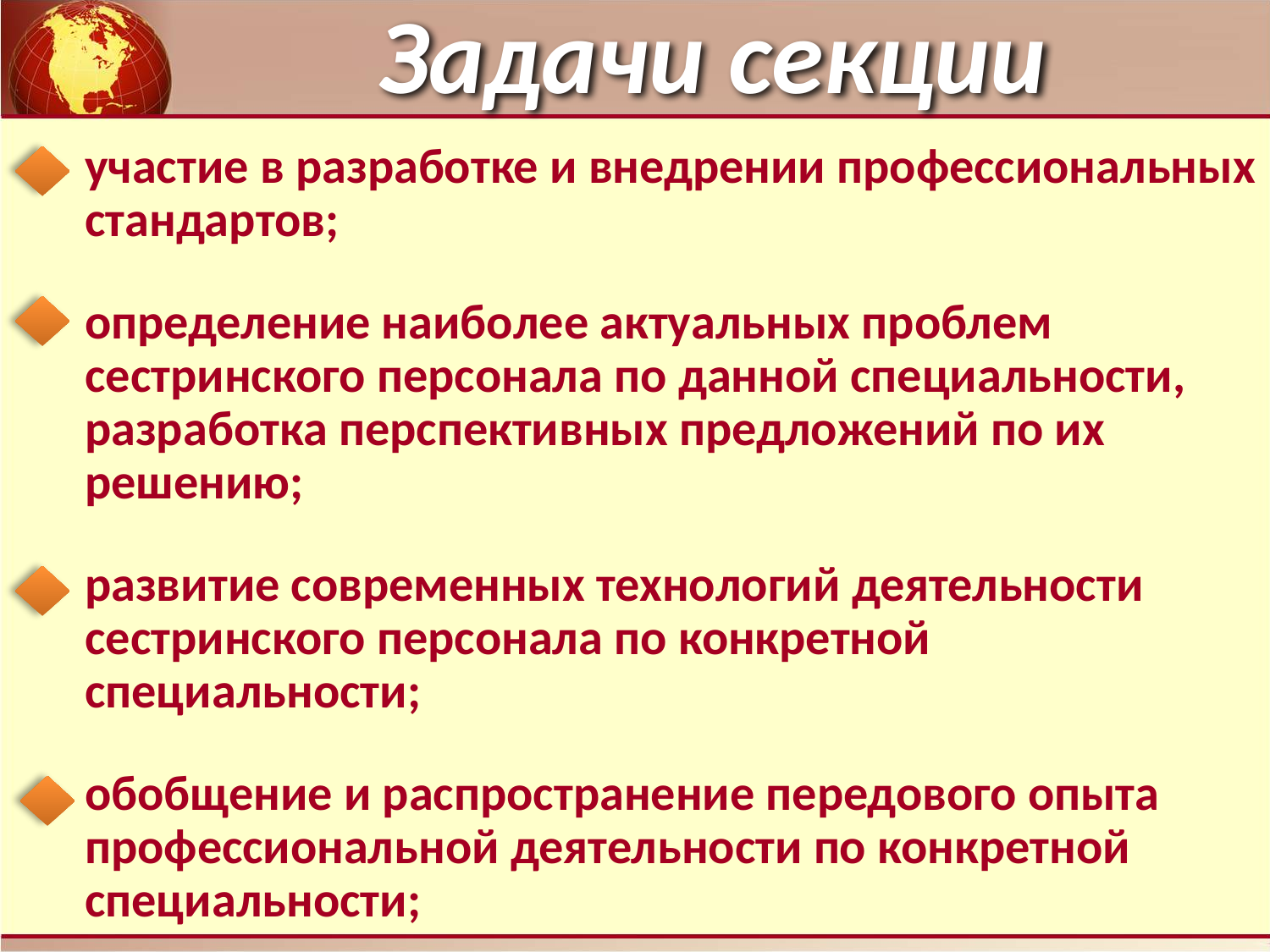

Задачи секции
участие в разработке и внедрении профессиональных стандартов;
определение наиболее актуальных проблем сестринского персонала по данной специальности, разработка перспективных предложений по их решению;
развитие современных технологий деятельности сестринского персонала по конкретной специальности;
обобщение и распространение передового опыта профессиональной деятельности по конкретной специальности;